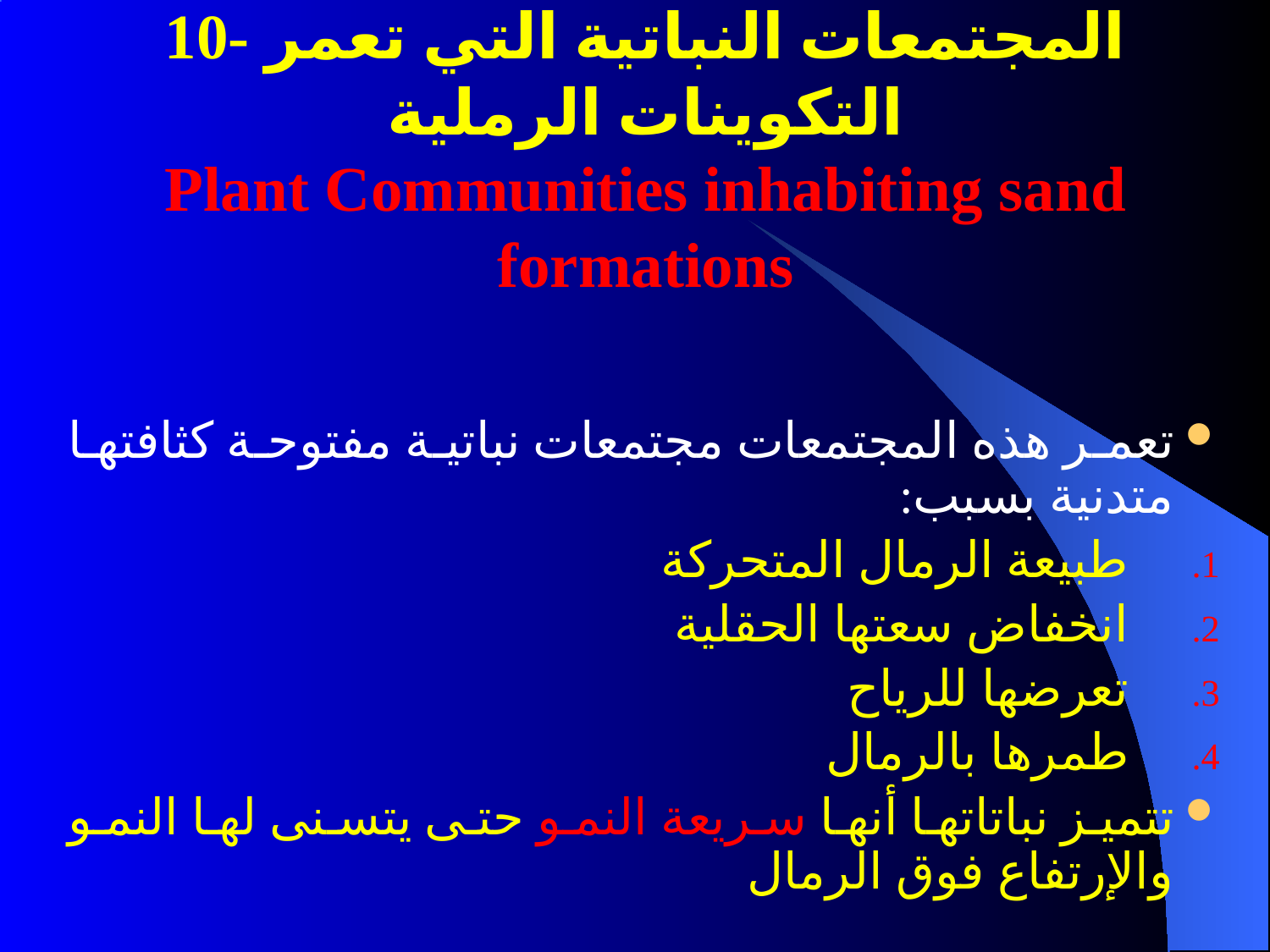

# 10- المجتمعات النباتية التي تعمر التكوينات الرملية Plant Communities inhabiting sand formations

تعمر هذه المجتمعات مجتمعات نباتية مفتوحة كثافتها متدنية بسبب:
طبيعة الرمال المتحركة
انخفاض سعتها الحقلية
تعرضها للرياح
طمرها بالرمال
تتميز نباتاتها أنها سريعة النمو حتى يتسنى لها النمو والإرتفاع فوق الرمال